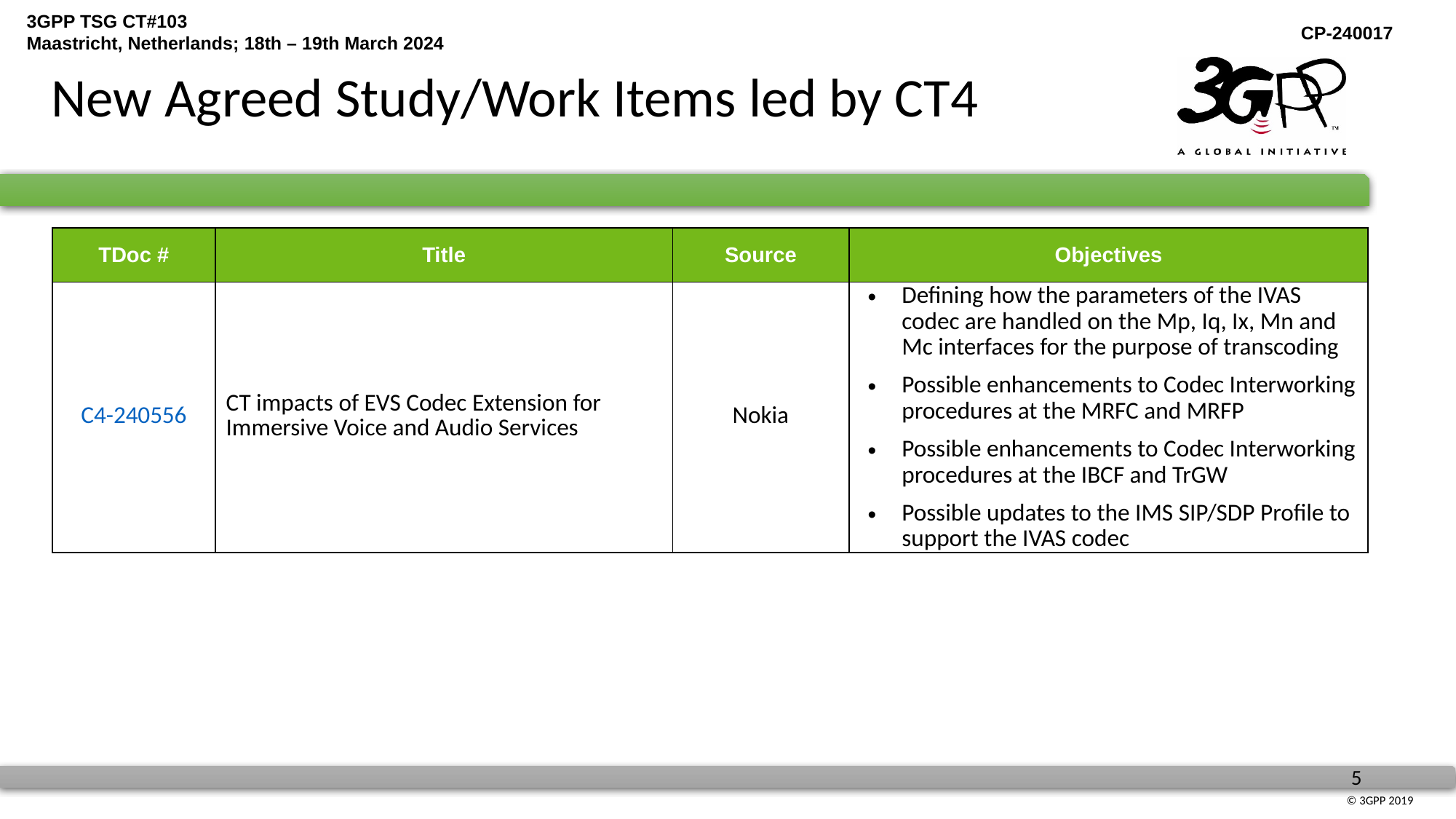

# New Agreed Study/Work Items led by CT4
| TDoc # | Title | Source | Objectives |
| --- | --- | --- | --- |
| C4-240556 | CT impacts of EVS Codec Extension for Immersive Voice and Audio Services | Nokia | Defining how the parameters of the IVAS codec are handled on the Mp, Iq, Ix, Mn and Mc interfaces for the purpose of transcoding Possible enhancements to Codec Interworking procedures at the MRFC and MRFP Possible enhancements to Codec Interworking procedures at the IBCF and TrGW Possible updates to the IMS SIP/SDP Profile to support the IVAS codec |